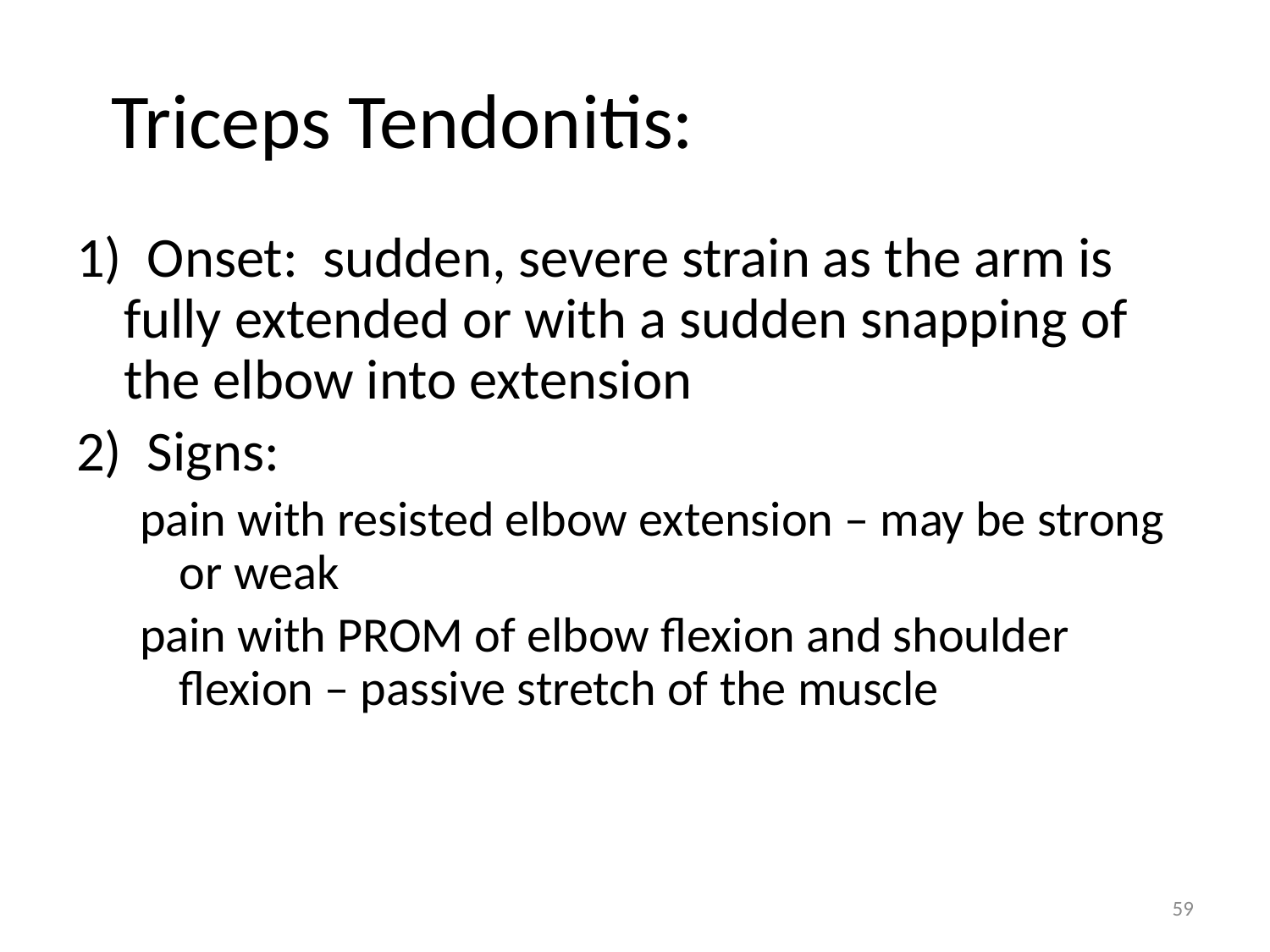

# Triceps Tendonitis:
1)  Onset:  sudden, severe strain as the arm is fully extended or with a sudden snapping of the elbow into extension
2)  Signs:
pain with resisted elbow extension – may be strong or weak
pain with PROM of elbow flexion and shoulder flexion – passive stretch of the muscle
59